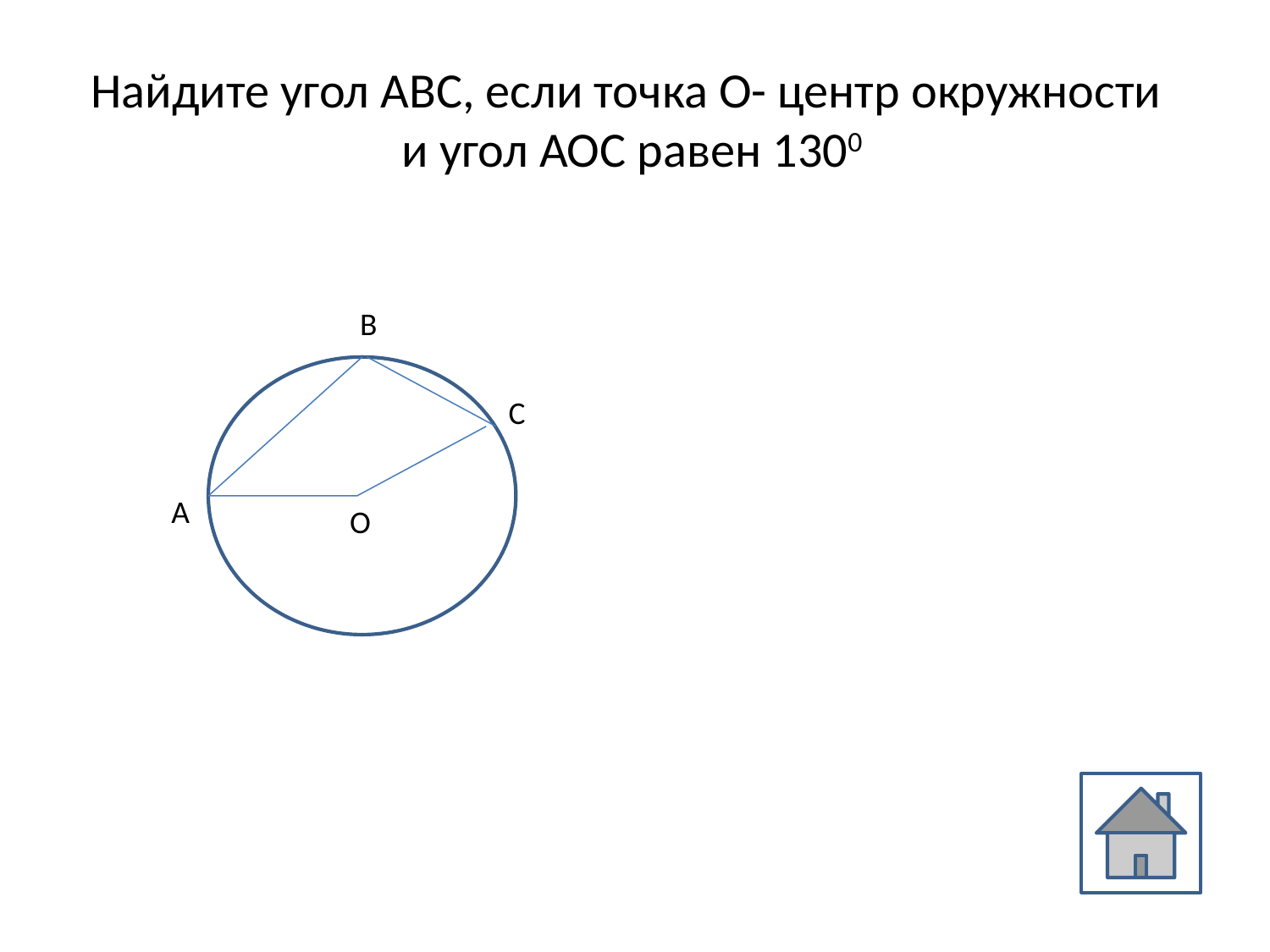

# Найдите угол АВС, если точка О- центр окружности и угол АОС равен 1300
В

С
А
О